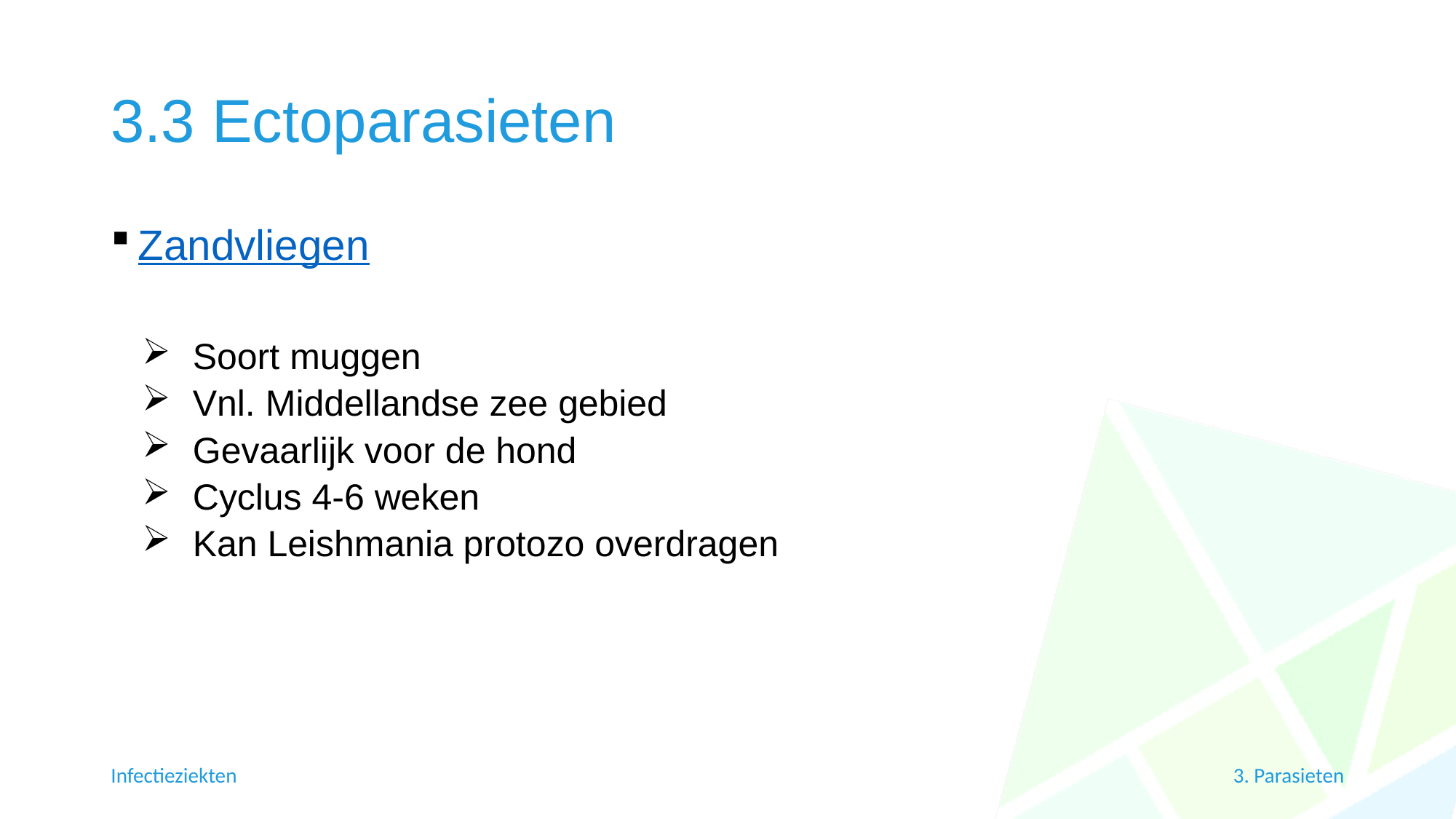

# 3.3 Ectoparasieten
Zandvliegen

Soort muggen
Vnl. Middellandse zee gebied
Gevaarlijk voor de hond
Cyclus 4-6 weken
Kan Leishmania protozo overdragen
Infectieziekten
3. Parasieten